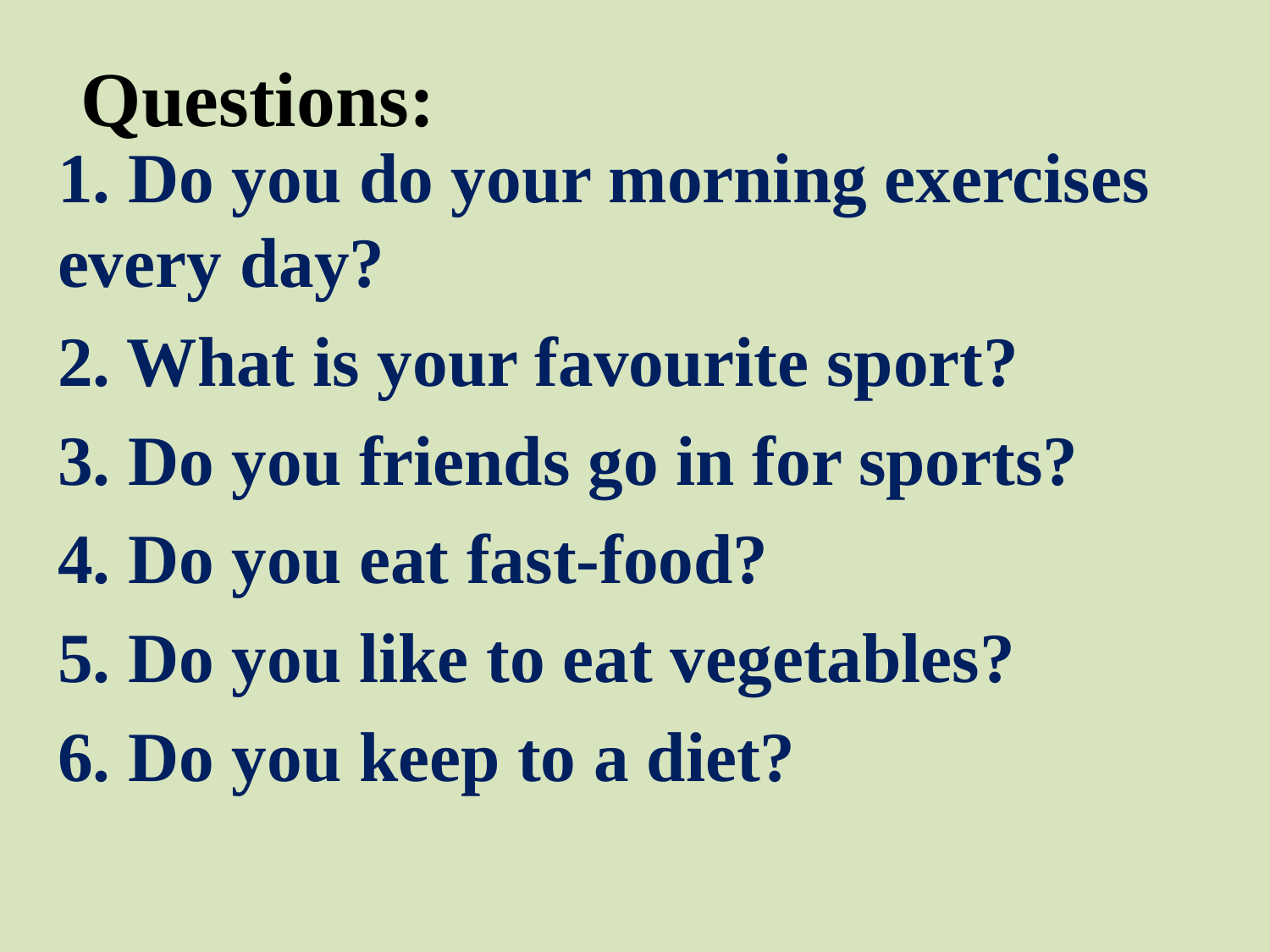

Questions:
1. Do you do your morning exercises every day?
2. What is your favourite sport?
3. Do you friends go in for sports?
4. Do you eat fast-food?
5. Do you like to eat vegetables?
6. Do you keep to a diet?